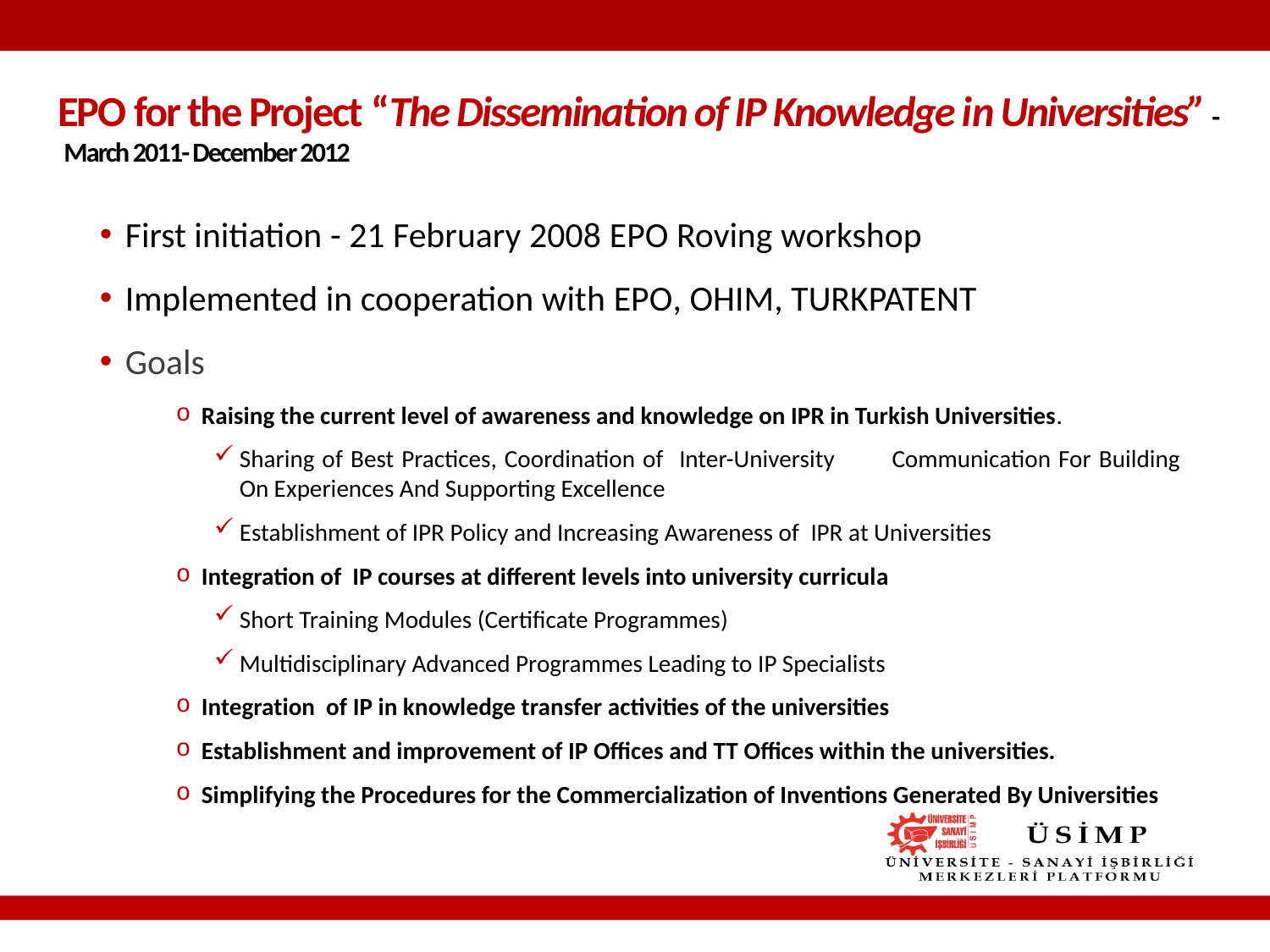

# EPO for the Project “The Dissemination of IP Knowledge in Universities” -  March 2011- December 2012
First initiation - 21 February 2008 EPO Roving workshop
Implemented in cooperation with EPO, OHIM, TURKPATENT
Goals
Raising the current level of awareness and knowledge on IPR in Turkish Universities.
Sharing of Best Practices, Coordination of  Inter-University 	Communication For Building On Experiences And Supporting Excellence
Establishment of IPR Policy and Increasing Awareness of  IPR at Universities
Integration of  IP courses at different levels into university curricula
Short Training Modules (Certificate Programmes)
Multidisciplinary Advanced Programmes Leading to IP Specialists
Integration  of IP in knowledge transfer activities of the universities
Establishment and improvement of IP Offices and TT Offices within the universities.
Simplifying the Procedures for the Commercialization of Inventions Generated By Universities